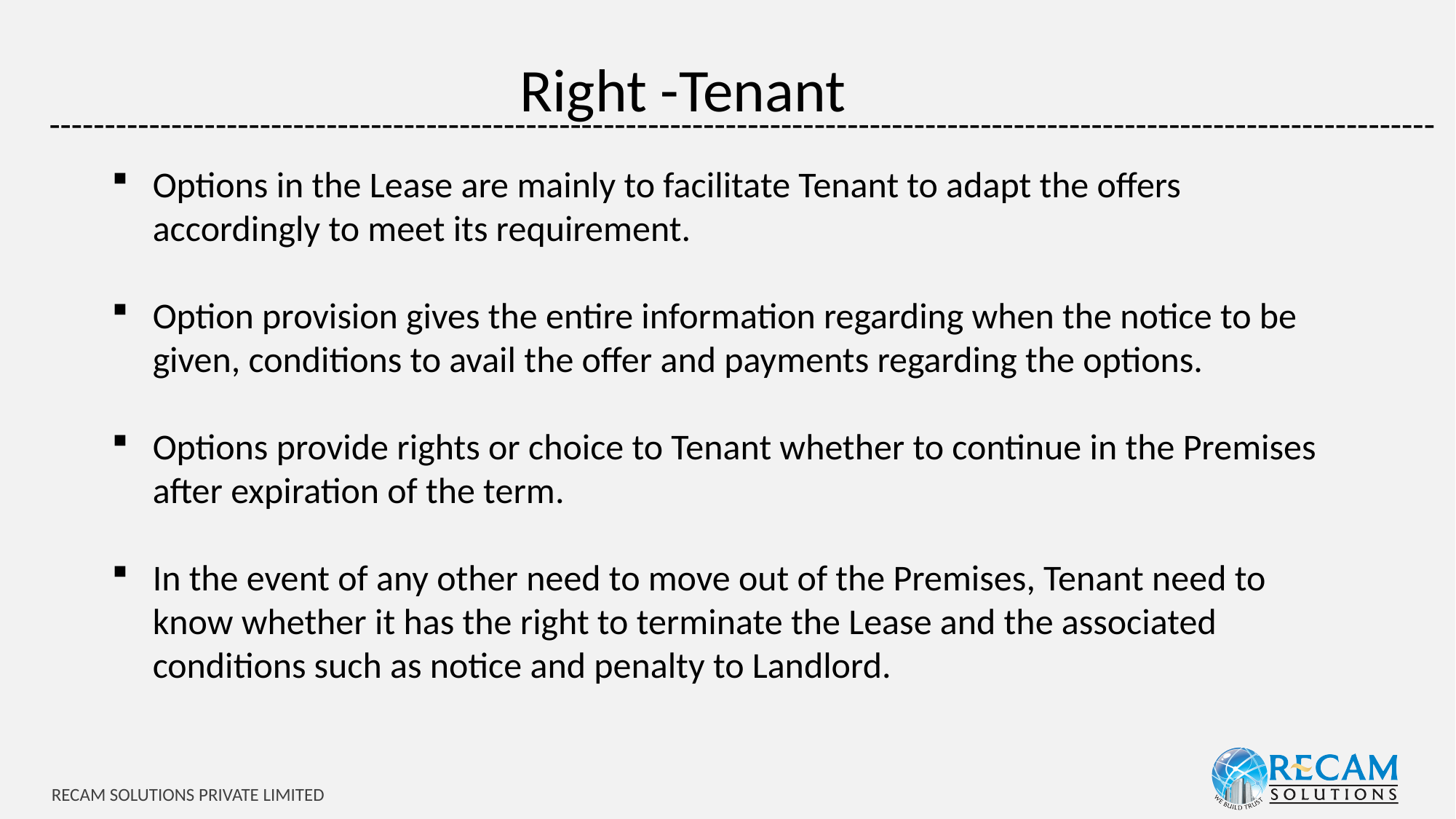

Right -Tenant
-----------------------------------------------------------------------------------------------------------------------------
Options in the Lease are mainly to facilitate Tenant to adapt the offers accordingly to meet its requirement.

Option provision gives the entire information regarding when the notice to be given, conditions to avail the offer and payments regarding the options.

Options provide rights or choice to Tenant whether to continue in the Premises after expiration of the term.

In the event of any other need to move out of the Premises, Tenant need to know whether it has the right to terminate the Lease and the associated conditions such as notice and penalty to Landlord.

RECAM SOLUTIONS PRIVATE LIMITED